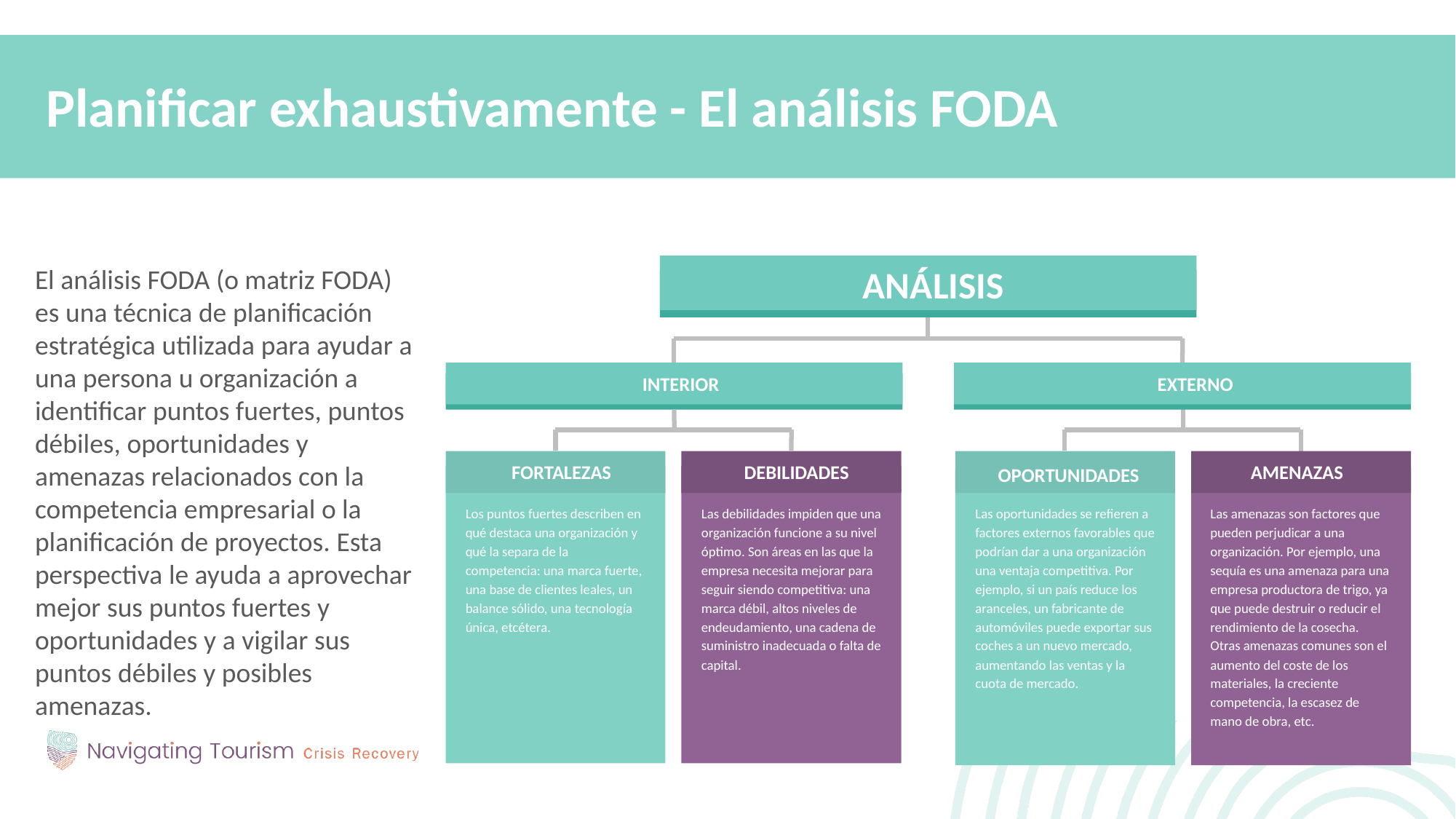

Planificar exhaustivamente - El análisis FODA

ANÁLISIS
El análisis FODA (o matriz FODA) es una técnica de planificación estratégica utilizada para ayudar a una persona u organización a identificar puntos fuertes, puntos débiles, oportunidades y amenazas relacionados con la competencia empresarial o la planificación de proyectos. Esta perspectiva le ayuda a aprovechar mejor sus puntos fuertes y oportunidades y a vigilar sus puntos débiles y posibles amenazas.

INTERIOR
EXTERNO

FORTALEZAS
DEBILIDADES
AMENAZAS
OPORTUNIDADES

Los puntos fuertes describen en qué destaca una organización y qué la separa de la competencia: una marca fuerte, una base de clientes leales, un balance sólido, una tecnología única, etcétera.
Las debilidades impiden que una organización funcione a su nivel óptimo. Son áreas en las que la empresa necesita mejorar para seguir siendo competitiva: una marca débil, altos niveles de endeudamiento, una cadena de suministro inadecuada o falta de capital.
Las oportunidades se refieren a factores externos favorables que podrían dar a una organización una ventaja competitiva. Por ejemplo, si un país reduce los aranceles, un fabricante de automóviles puede exportar sus coches a un nuevo mercado, aumentando las ventas y la cuota de mercado.
Las amenazas son factores que pueden perjudicar a una organización. Por ejemplo, una sequía es una amenaza para una empresa productora de trigo, ya que puede destruir o reducir el rendimiento de la cosecha. Otras amenazas comunes son el aumento del coste de los materiales, la creciente competencia, la escasez de mano de obra, etc.